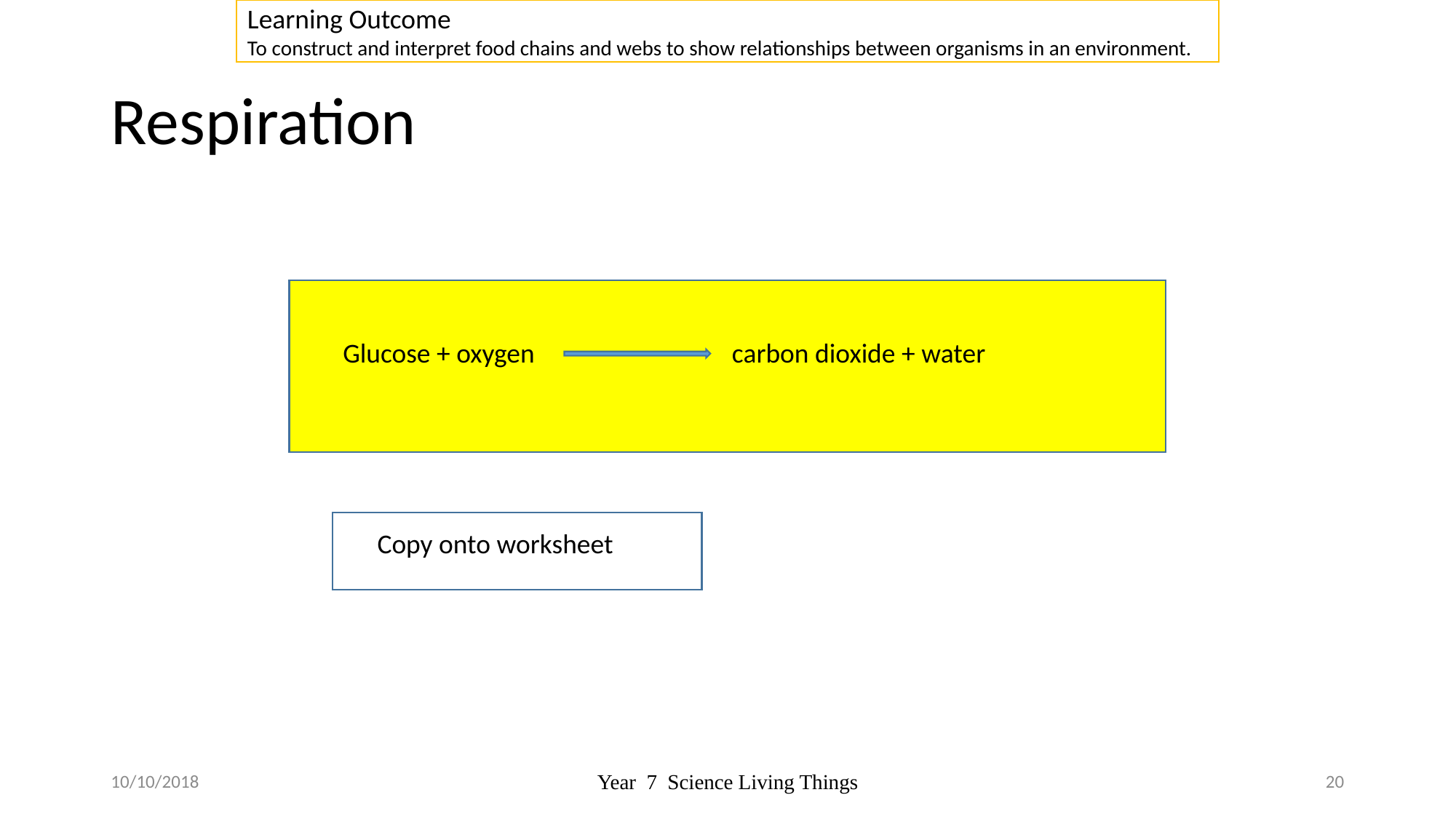

Learning Outcome
To construct and interpret food chains and webs to show relationships between organisms in an environment.
# Respiration

Glucose + oxygen                                carbon dioxide + water

Copy onto worksheet
10/10/2018
Year  7  Science Living Things
20